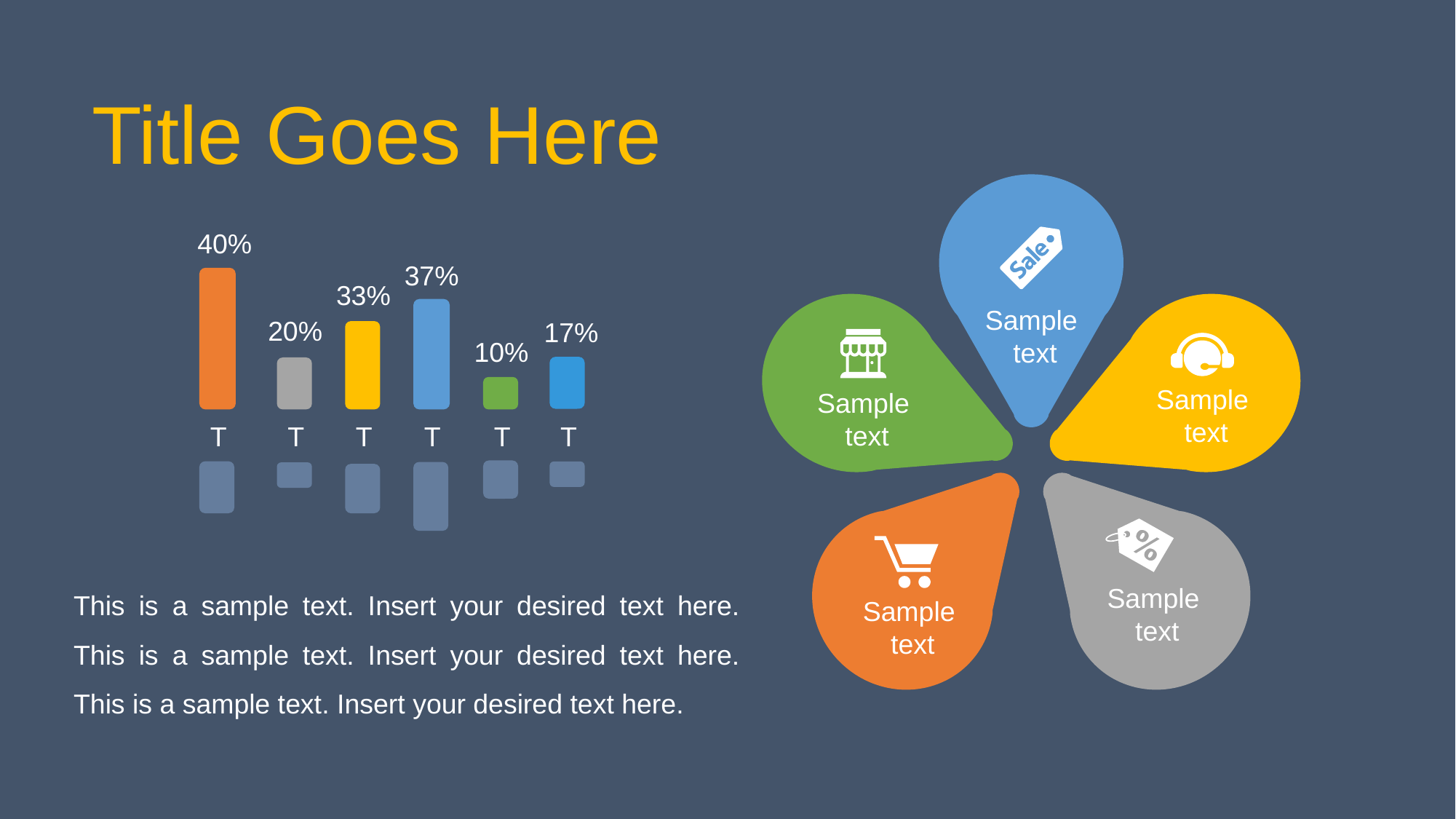

Title Goes Here

Sample
 text

Sample
 text

Sample
 text

Sample
 text

Sample
 text
40%

T

37%

T

33%

T

20%

T

17%

T

10%

T

This is a sample text. Insert your desired text here. This is a sample text. Insert your desired text here. This is a sample text. Insert your desired text here.